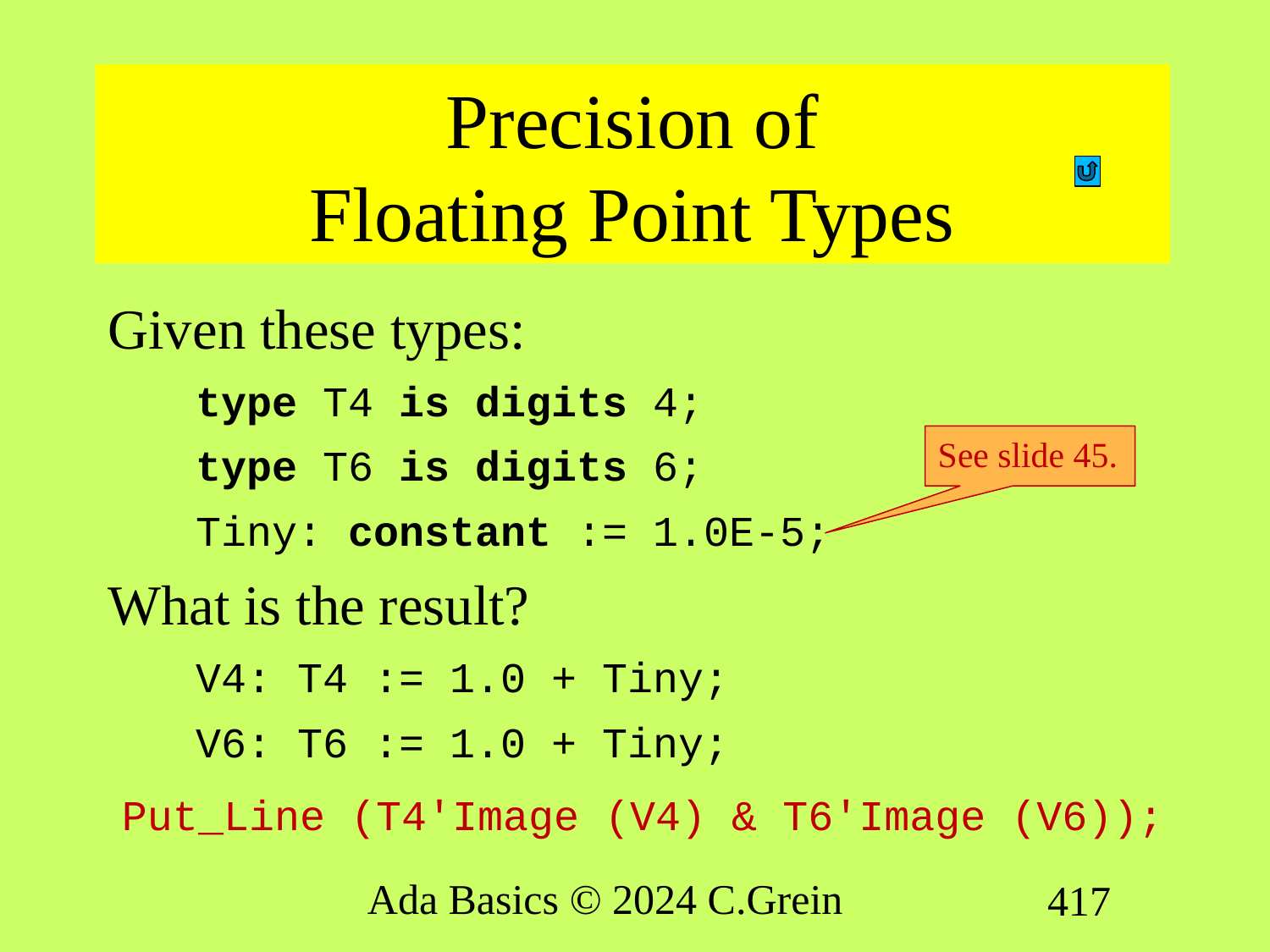

# Precision of Floating Point Types

Given these types:
type T4 is digits 4;
type T6 is digits 6;
Tiny: constant := 1.0E-5;
What is the result?
V4: T4 := 1.0 + Tiny;
V6: T6 := 1.0 + Tiny;
See slide 45.
Put_Line (T4'Image (V4) & T6'Image (V6));
Ada Basics © 2024 C.Grein
417